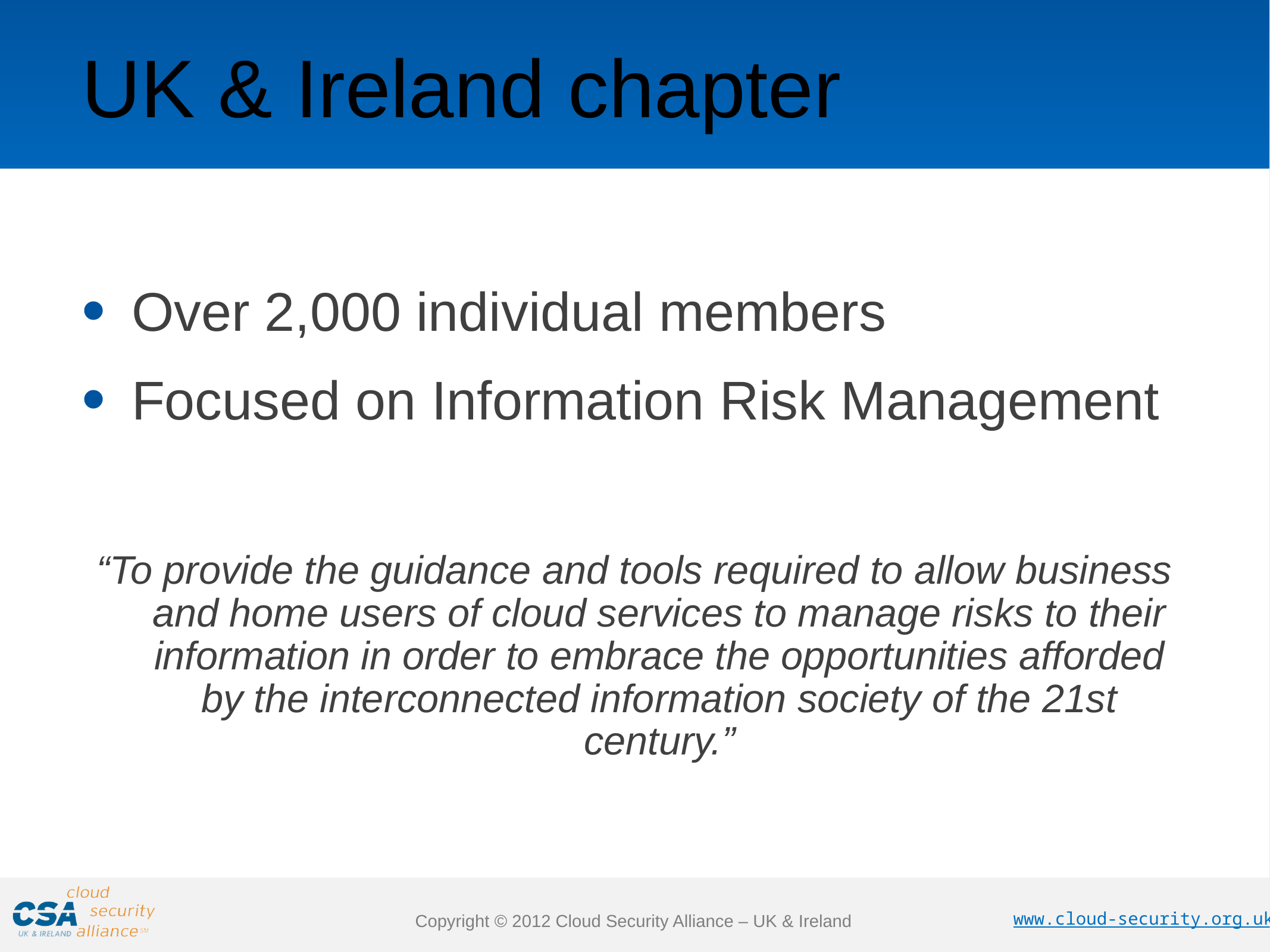

# UK & Ireland chapter
Over 2,000 individual members
Focused on Information Risk Management

“To provide the guidance and tools required to allow business and home users of cloud services to manage risks to their information in order to embrace the opportunities afforded by the interconnected information society of the 21st century.”